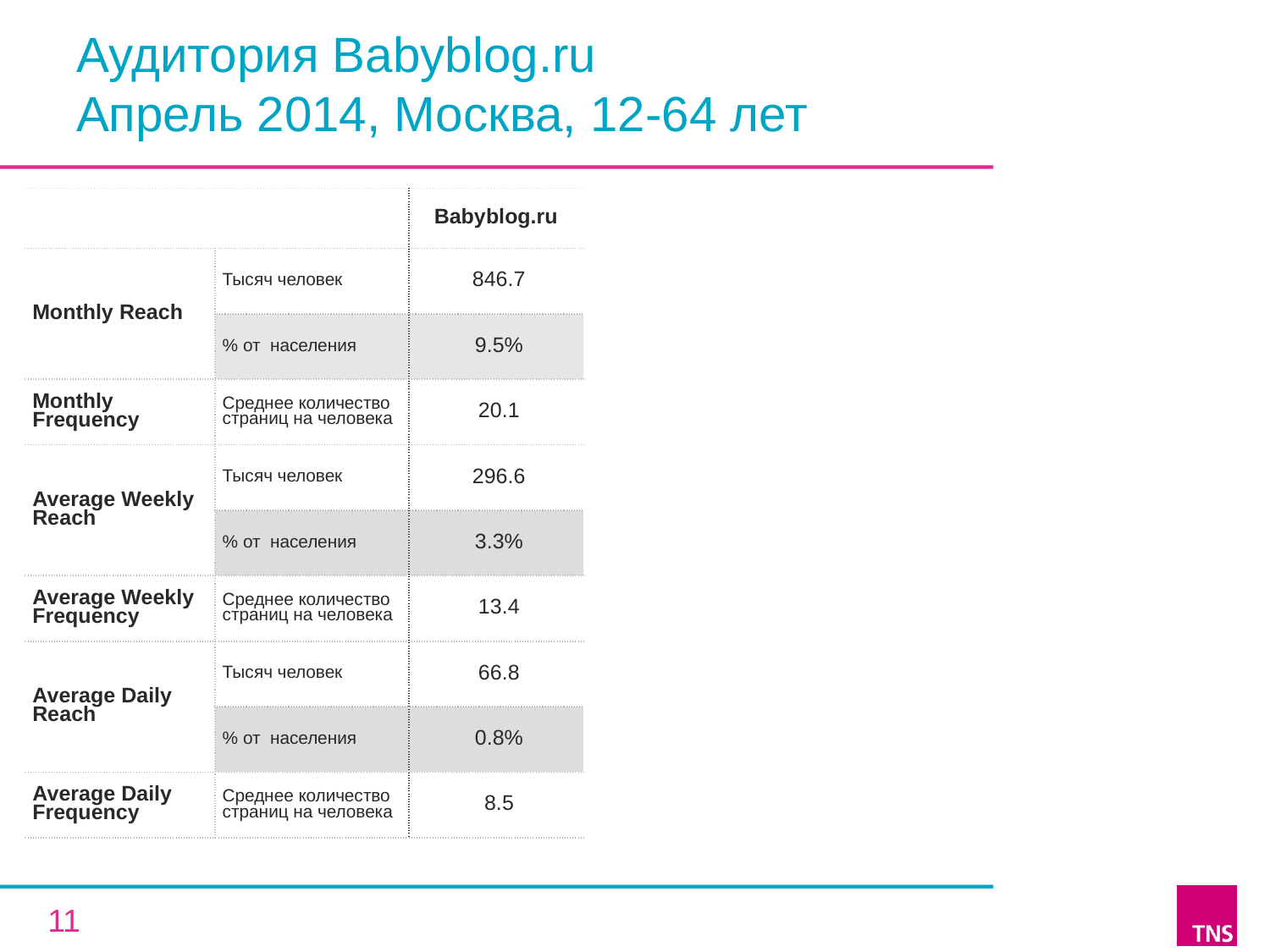

# Аудитория Babyblog.ru Апрель 2014, Москва, 12-64 лет
|  |  | Babyblog.ru |
| --- | --- | --- |
| Monthly Reach | Тысяч человек | 846.7 |
|  | % от населения | 9.5% |
| Monthly Frequency | Среднее количество страниц на человека | 20.1 |
| Average Weekly Reach | Тысяч человек | 296.6 |
|  | % от населения | 3.3% |
| Average Weekly Frequency | Среднее количество страниц на человека | 13.4 |
| Average Daily Reach | Тысяч человек | 66.8 |
|  | % от населения | 0.8% |
| Average Daily Frequency | Среднее количество страниц на человека | 8.5 |

11